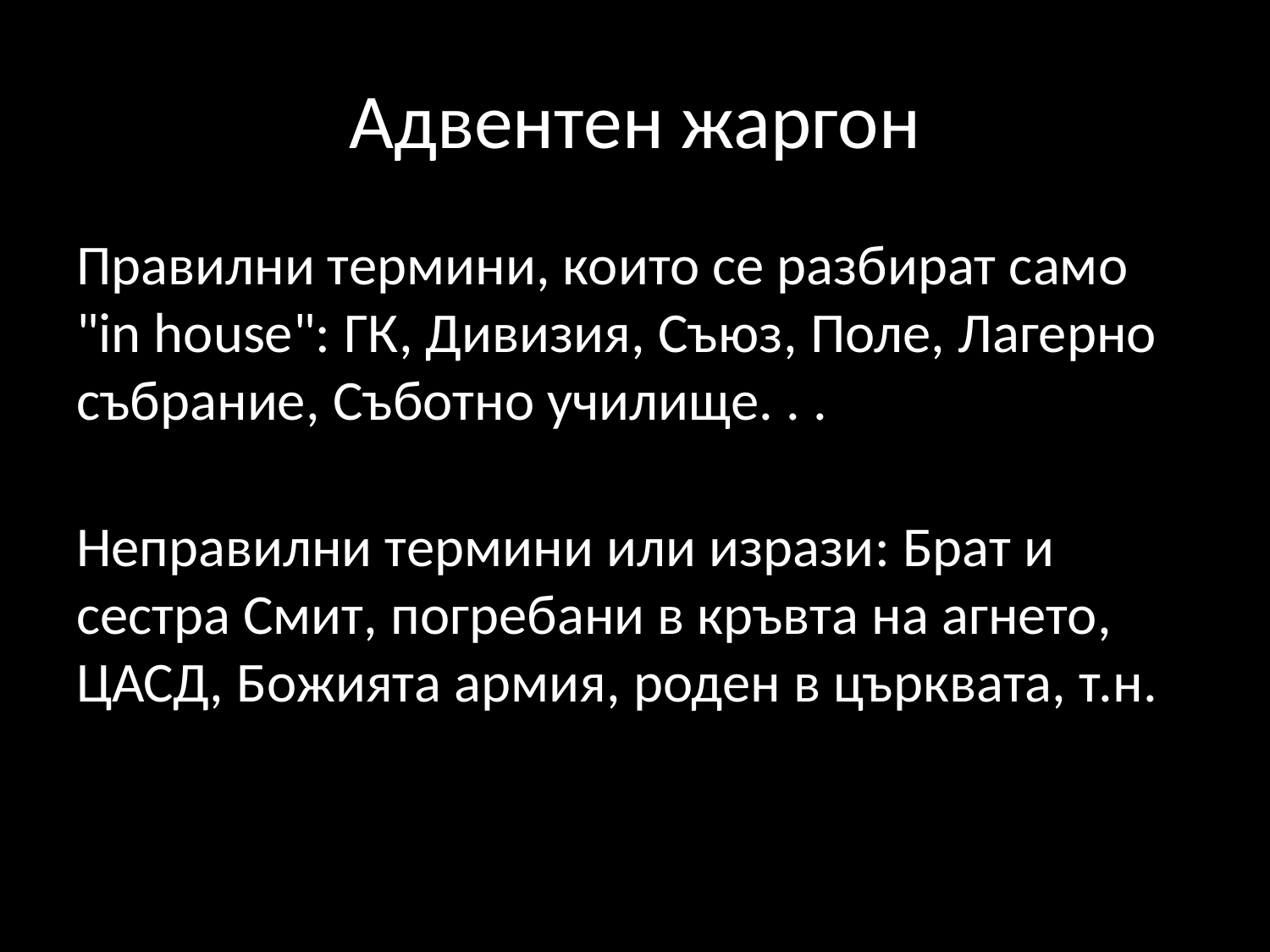

# Адвентен жаргон
Правилни термини, които се разбират само "in house": ГК, Дивизия, Съюз, Поле, Лагерно събрание, Съботно училище. . .
Неправилни термини или изрази: Брат и сестра Смит, погребани в кръвта на агнето, ЦАСД, Божията армия, роден в църквата, т.н.